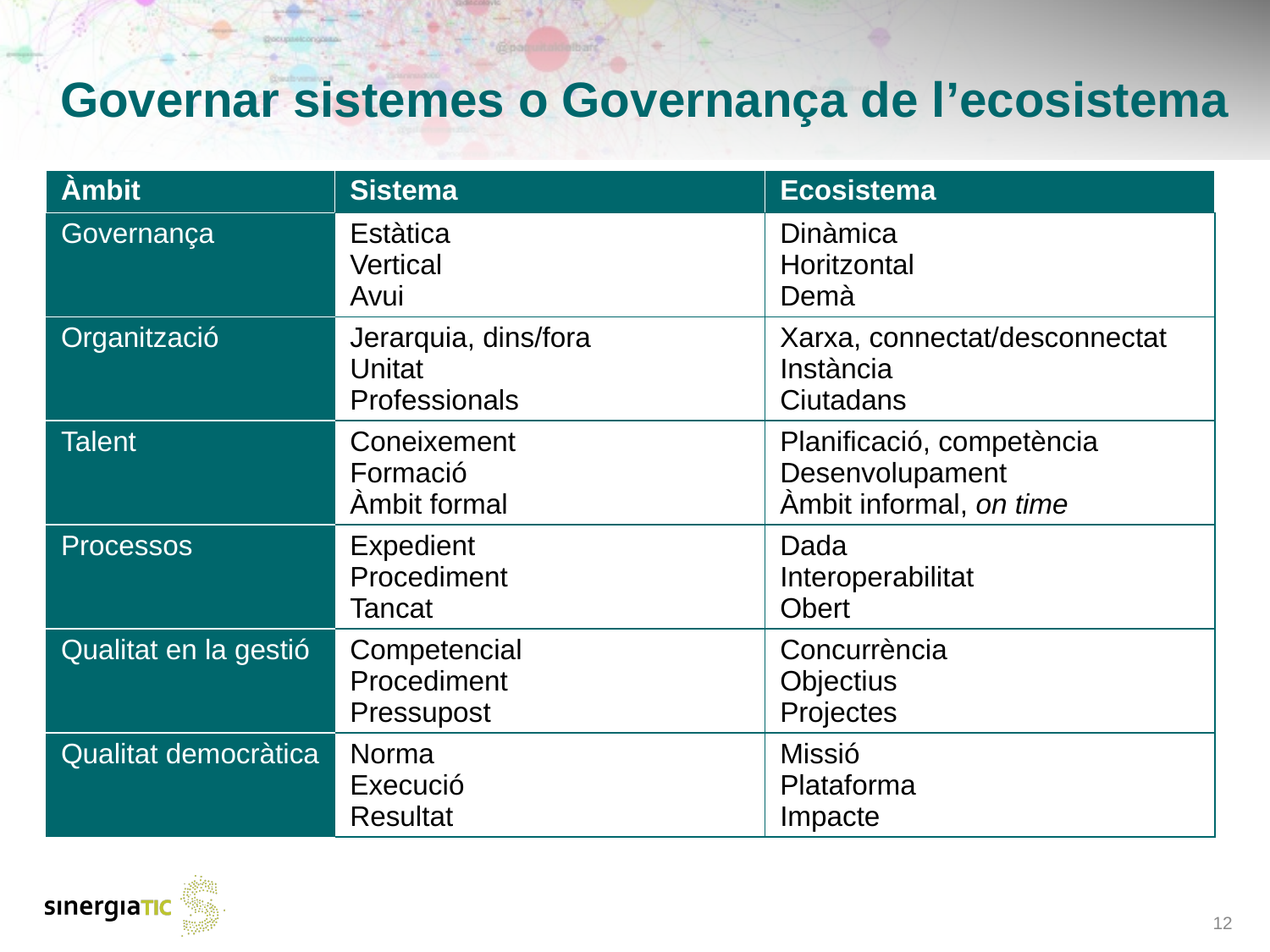

# Governar sistemes o Governança de l’ecosistema
| Àmbit | Sistema | Ecosistema |
| --- | --- | --- |
| Governança | Estàtica Vertical Avui | Dinàmica Horitzontal Demà |
| Organització | Jerarquia, dins/fora Unitat Professionals | Xarxa, connectat/desconnectat Instància Ciutadans |
| Talent | Coneixement Formació Àmbit formal | Planificació, competència Desenvolupament Àmbit informal, on time |
| Processos | Expedient Procediment Tancat | Dada Interoperabilitat Obert |
| Qualitat en la gestió | Competencial Procediment Pressupost | Concurrència Objectius Projectes |
| Qualitat democràtica | Norma Execució Resultat | Missió Plataforma Impacte |